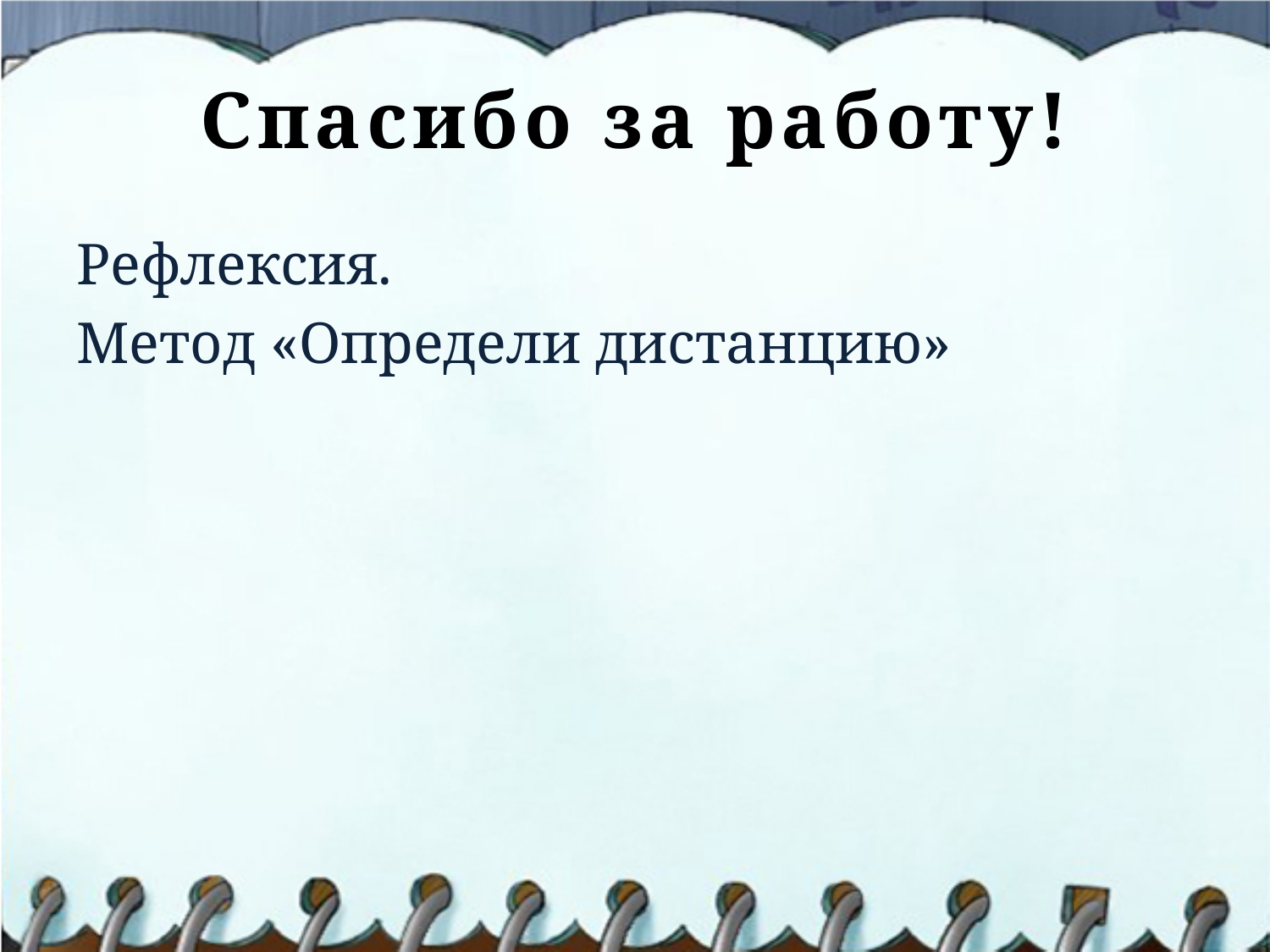

# Спасибо за работу!
Рефлексия.
Метод «Определи дистанцию»